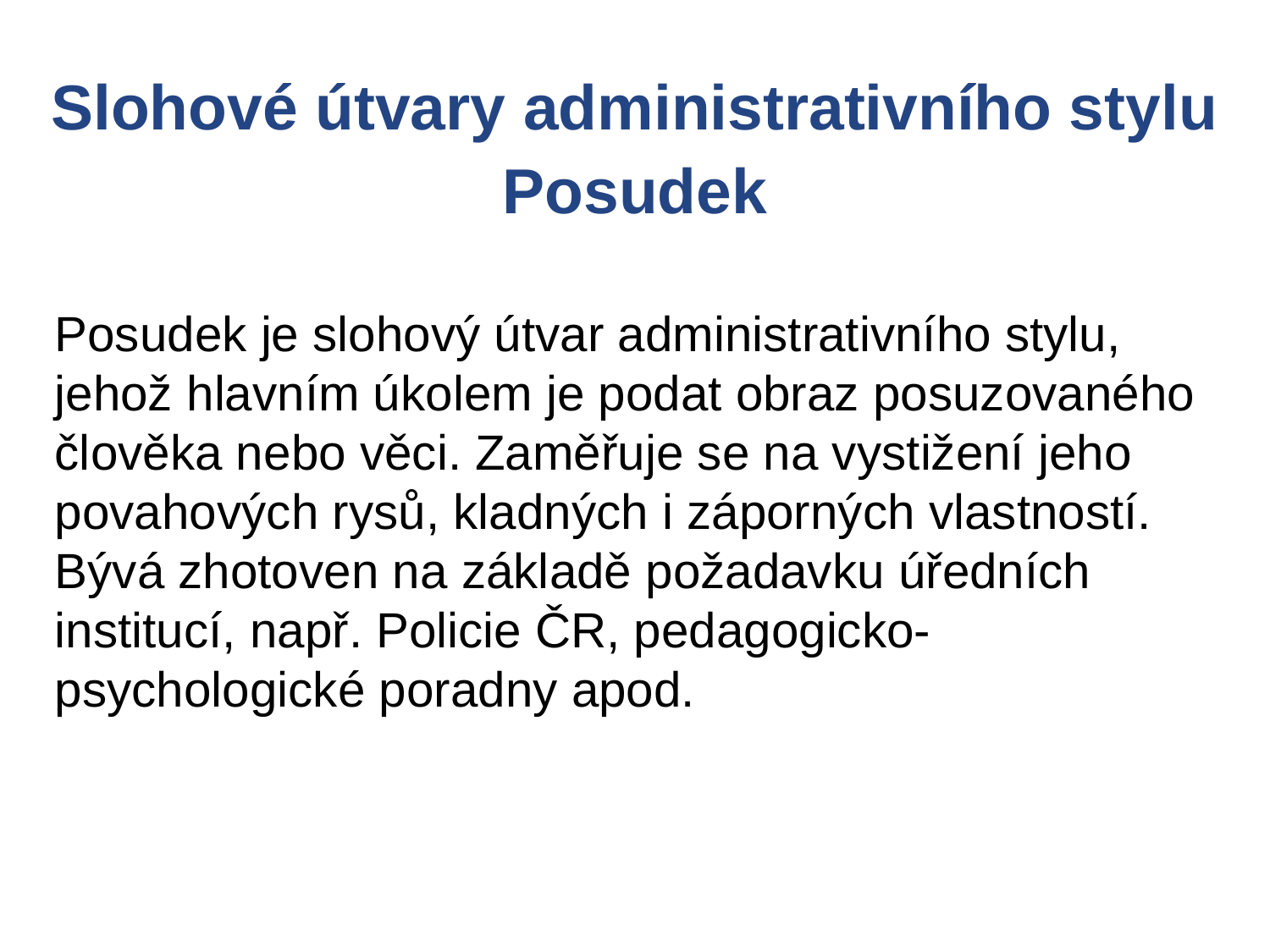

Slohové útvary administrativního stylu
Posudek
Posudek je slohový útvar administrativního stylu, jehož hlavním úkolem je podat obraz posuzovaného člověka nebo věci. Zaměřuje se na vystižení jeho povahových rysů, kladných i záporných vlastností. Bývá zhotoven na základě požadavku úředních institucí, např. Policie ČR, pedagogicko-psychologické poradny apod.